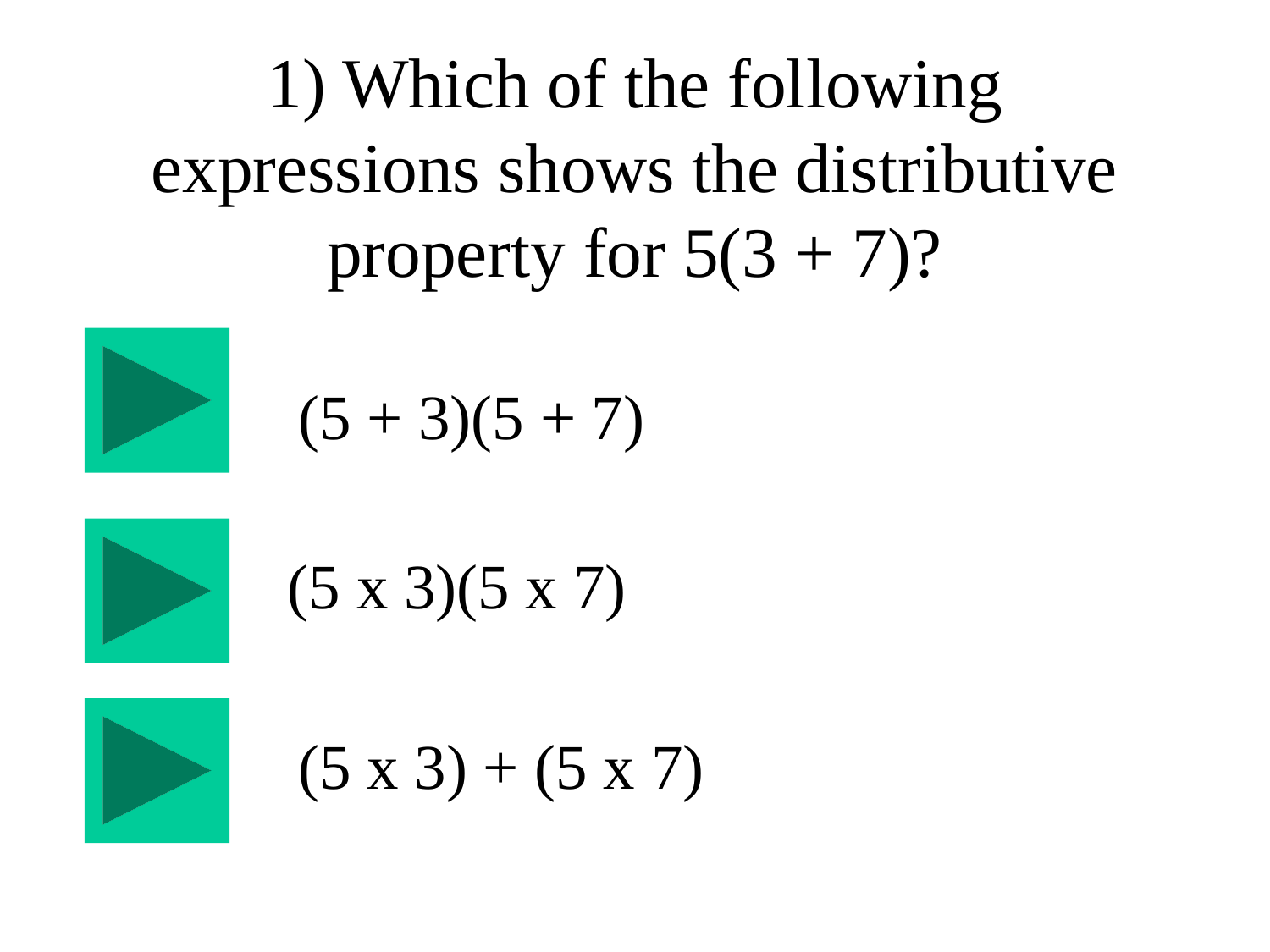

# 1) Which of the following expressions shows the distributive property for 5(3 + 7)?

(5 + 3)(5 + 7)

(5 x 3)(5 x 7)

(5 x 3) + (5 x 7)